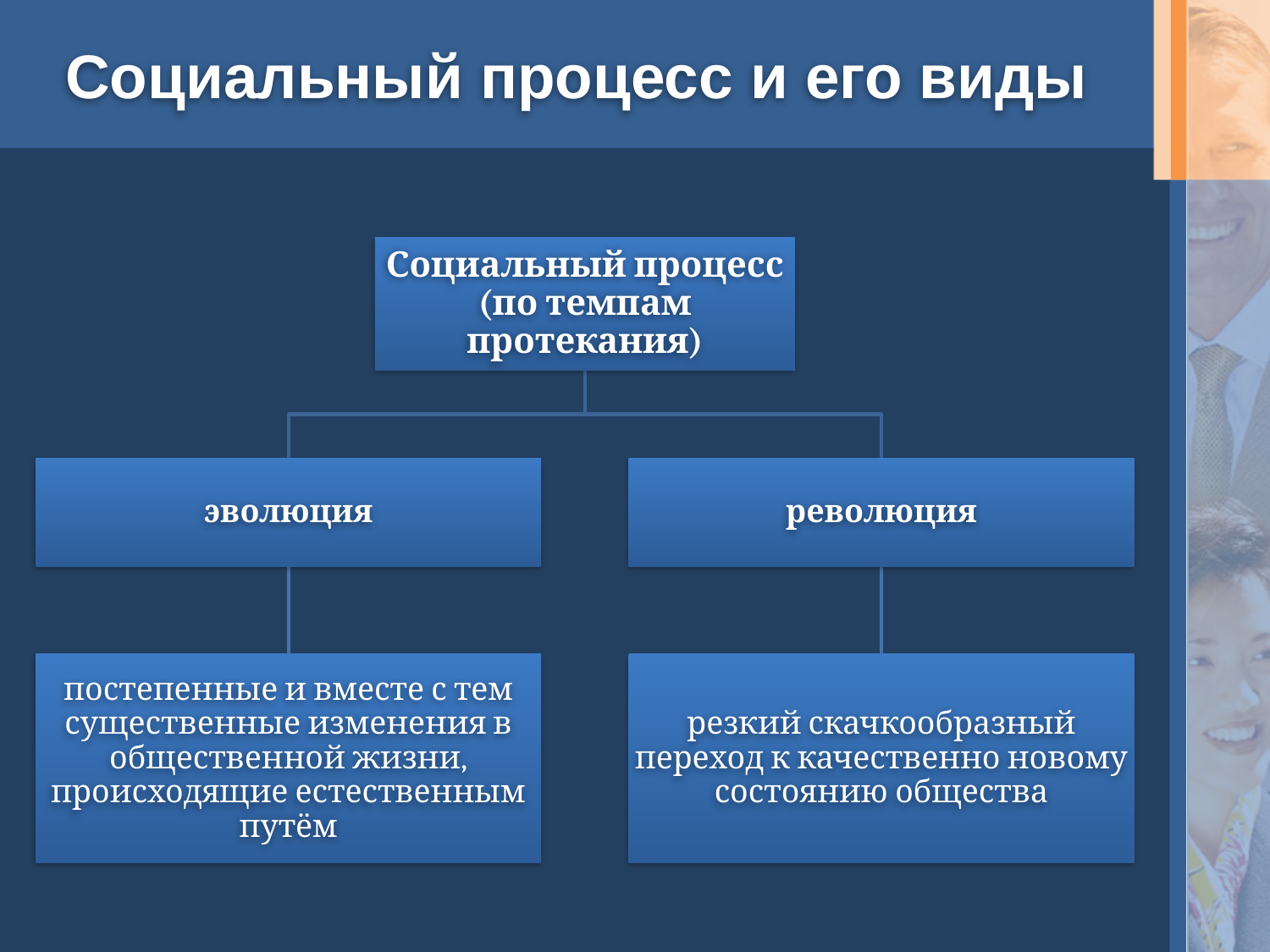

# Социальный процесс и его виды

Социальный процесс (по темпам протекания)

эволюция

революция

постепенные и вместе с тем существенные изменения в общественной жизни, происходящие естественным путём

резкий скачкообразный переход к качественно новому состоянию общества